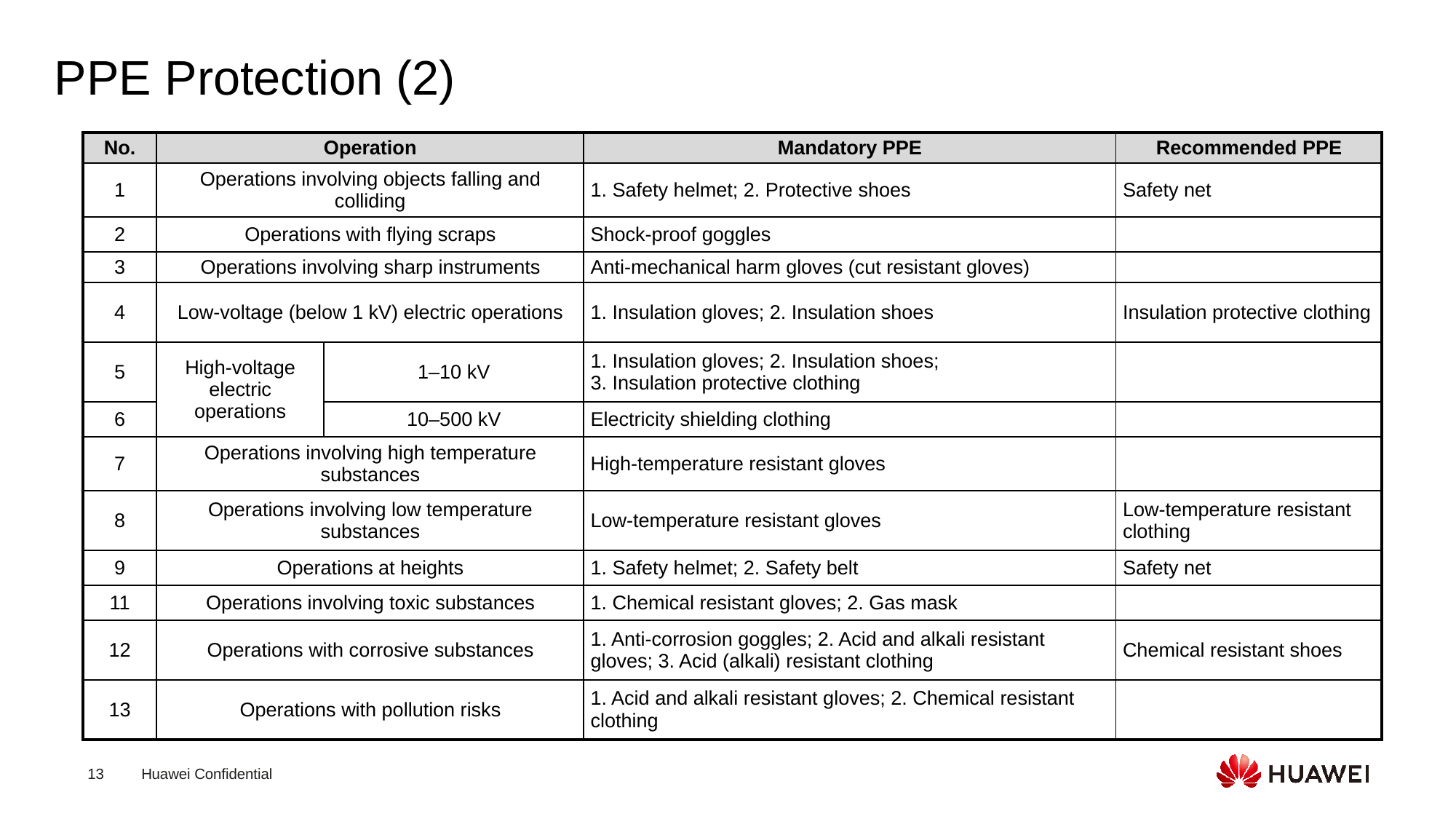

# PPE Protection (2)
| No. | Operation |  | Mandatory PPE | Recommended PPE |
| --- | --- | --- | --- | --- |
| 1 | Operations involving objects falling and colliding |  | 1. Safety helmet; 2. Protective shoes | Safety net |
| 2 | Operations with flying scraps |  | Shock-proof goggles |  |
| 3 | Operations involving sharp instruments |  | Anti-mechanical harm gloves (cut resistant gloves) |  |
| 4 | Low-voltage (below 1 kV) electric operations |  | 1. Insulation gloves; 2. Insulation shoes | Insulation protective clothing |
| 5 | High-voltage electric operations | 1–10 kV | 1. Insulation gloves; 2. Insulation shoes; 3. Insulation protective clothing |  |
| 6 |  | 10–500 kV | Electricity shielding clothing |  |
| 7 | Operations involving high temperature substances |  | High-temperature resistant gloves |  |
| 8 | Operations involving low temperature substances |  | Low-temperature resistant gloves | Low-temperature resistant clothing |
| 9 | Operations at heights |  | 1. Safety helmet; 2. Safety belt | Safety net |
| 11 | Operations involving toxic substances |  | 1. Chemical resistant gloves; 2. Gas mask |  |
| 12 | Operations with corrosive substances |  | 1. Anti-corrosion goggles; 2. Acid and alkali resistant gloves; 3. Acid (alkali) resistant clothing | Chemical resistant shoes |
| 13 | Operations with pollution risks |  | 1. Acid and alkali resistant gloves; 2. Chemical resistant clothing |  |